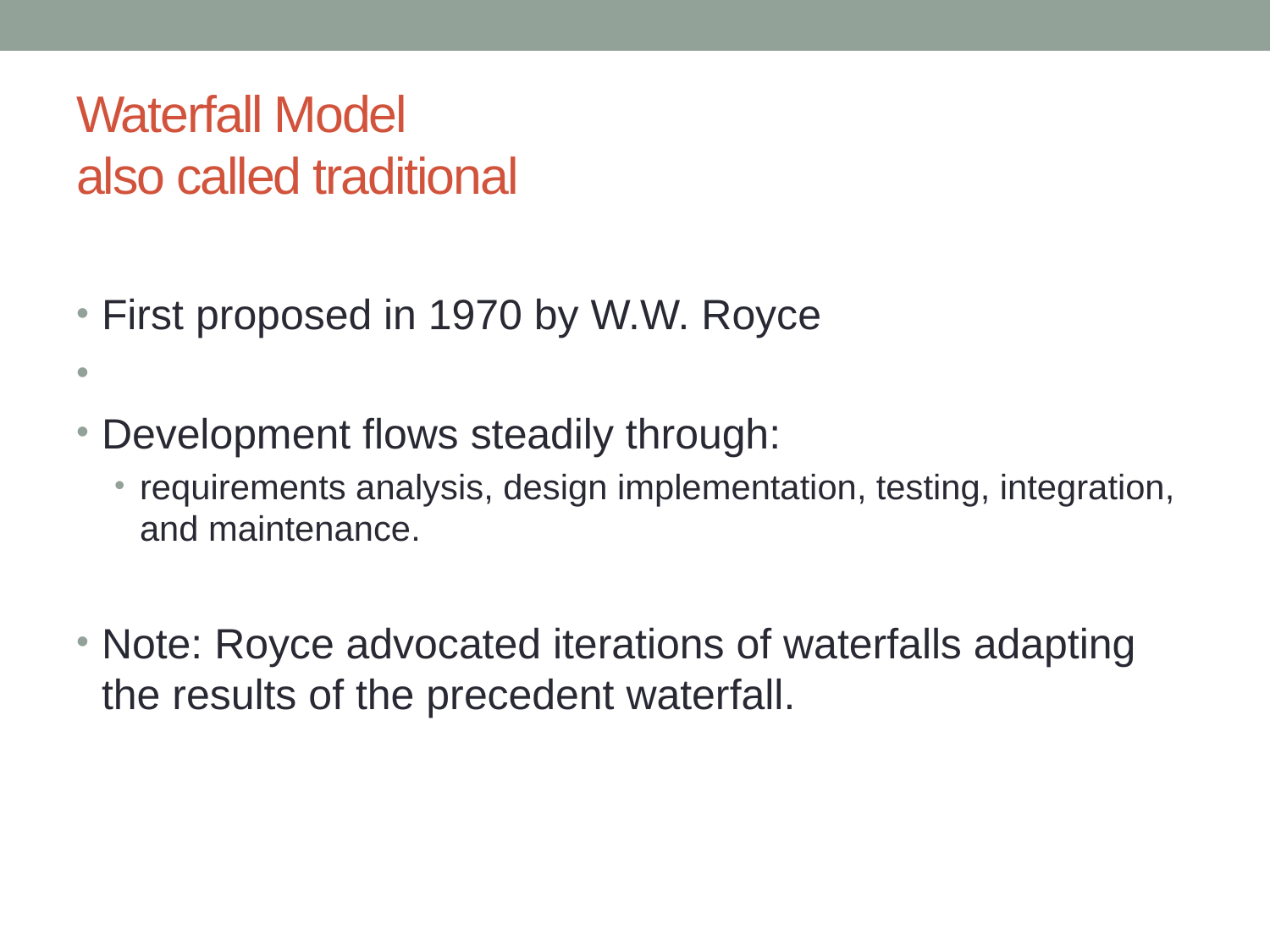

# Waterfall Model also called traditional

First proposed in 1970 by W.W. Royce

Development flows steadily through:
requirements analysis, design implementation, testing, integration, and maintenance.

Note: Royce advocated iterations of waterfalls adapting the results of the precedent waterfall.